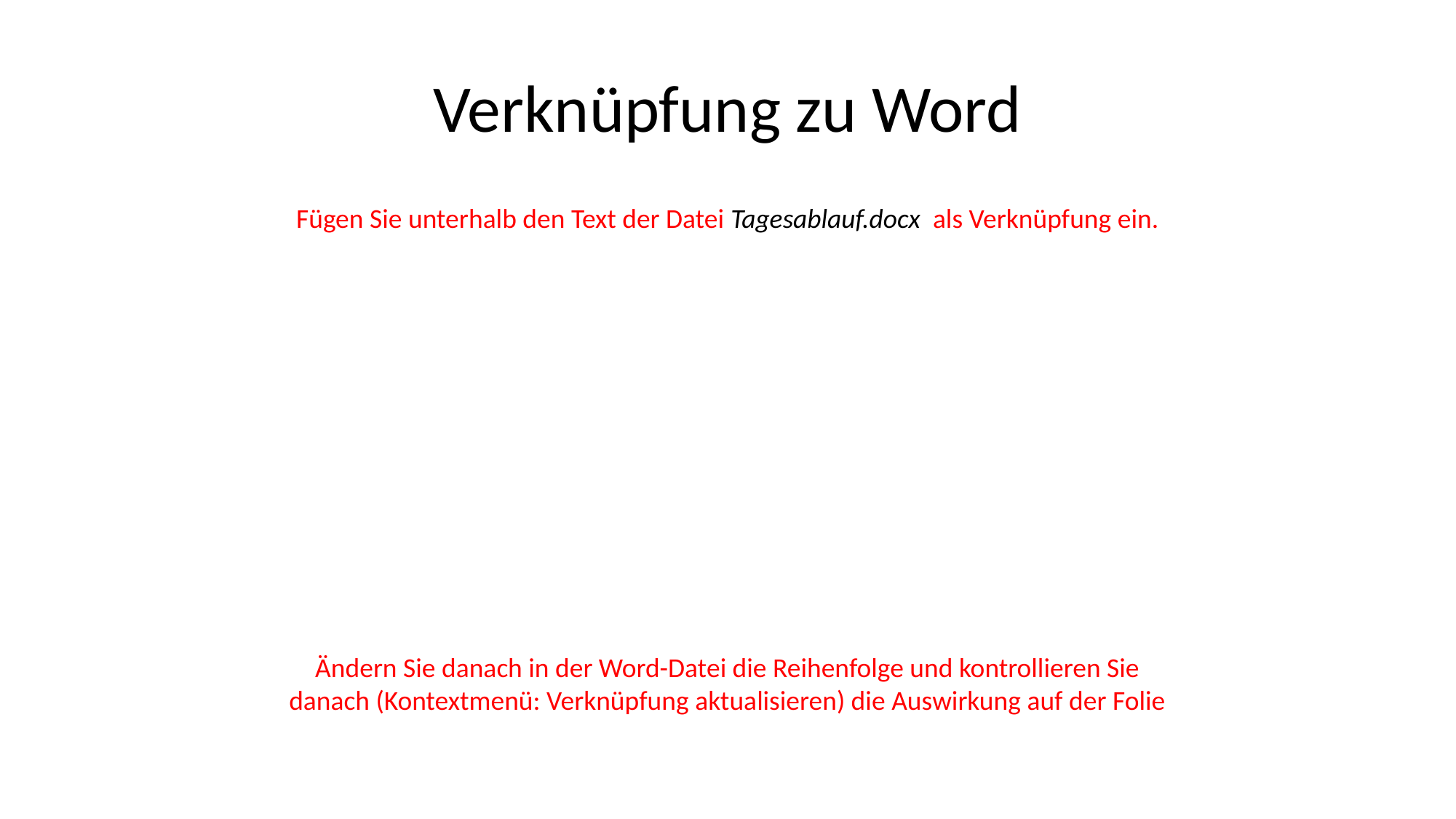

# Verknüpfung zu Word
Fügen Sie unterhalb den Text der Datei Tagesablauf.docx  als Verknüpfung ein.
Ändern Sie danach in der Word-Datei die Reihenfolge und kontrollieren Sie danach (Kontextmenü: Verknüpfung aktualisieren) die Auswirkung auf der Folie